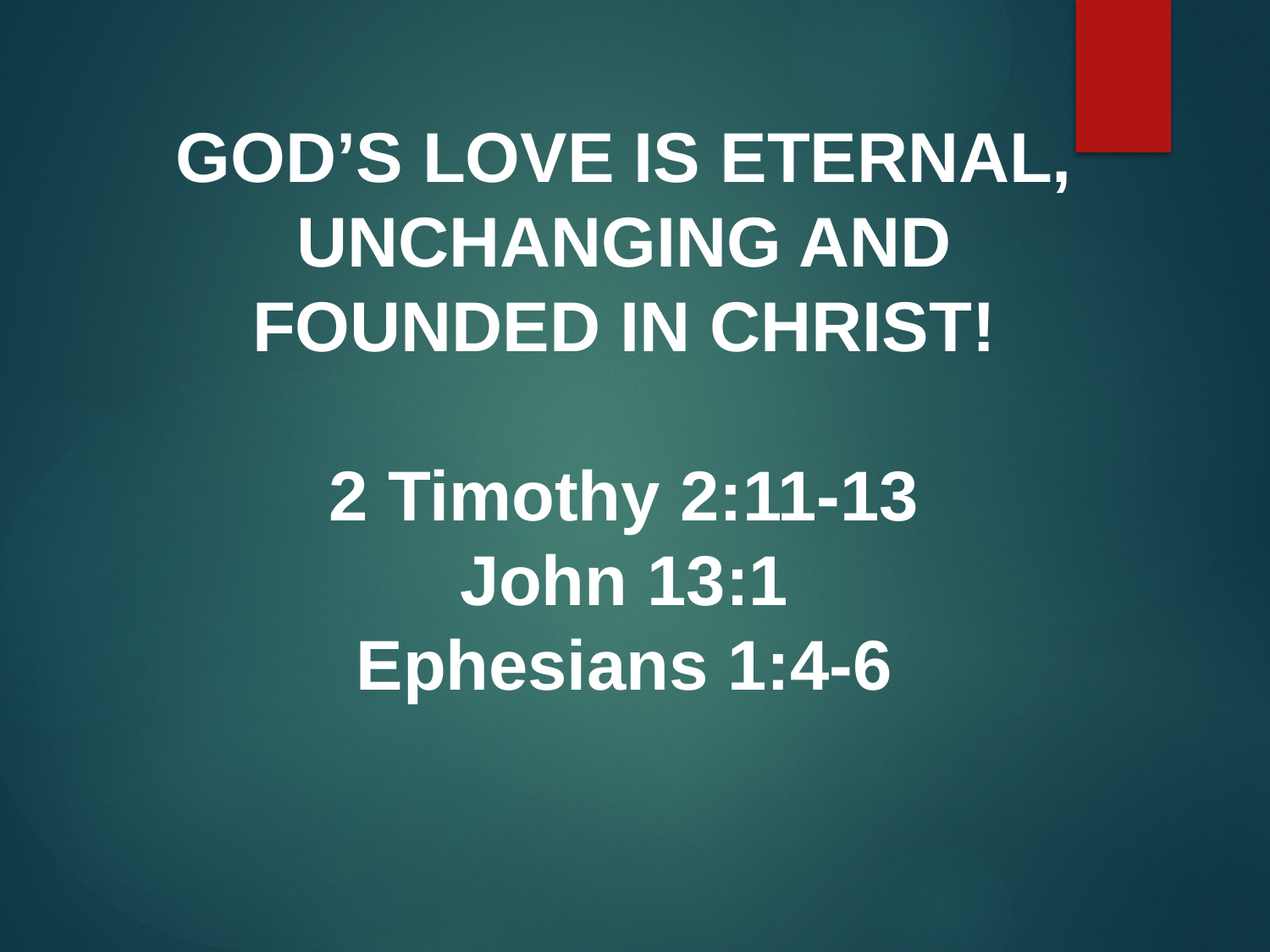

GOD’S LOVE IS ETERNAL, UNCHANGING AND FOUNDED IN CHRIST!

2 Timothy 2:11-13
John 13:1
Ephesians 1:4-6